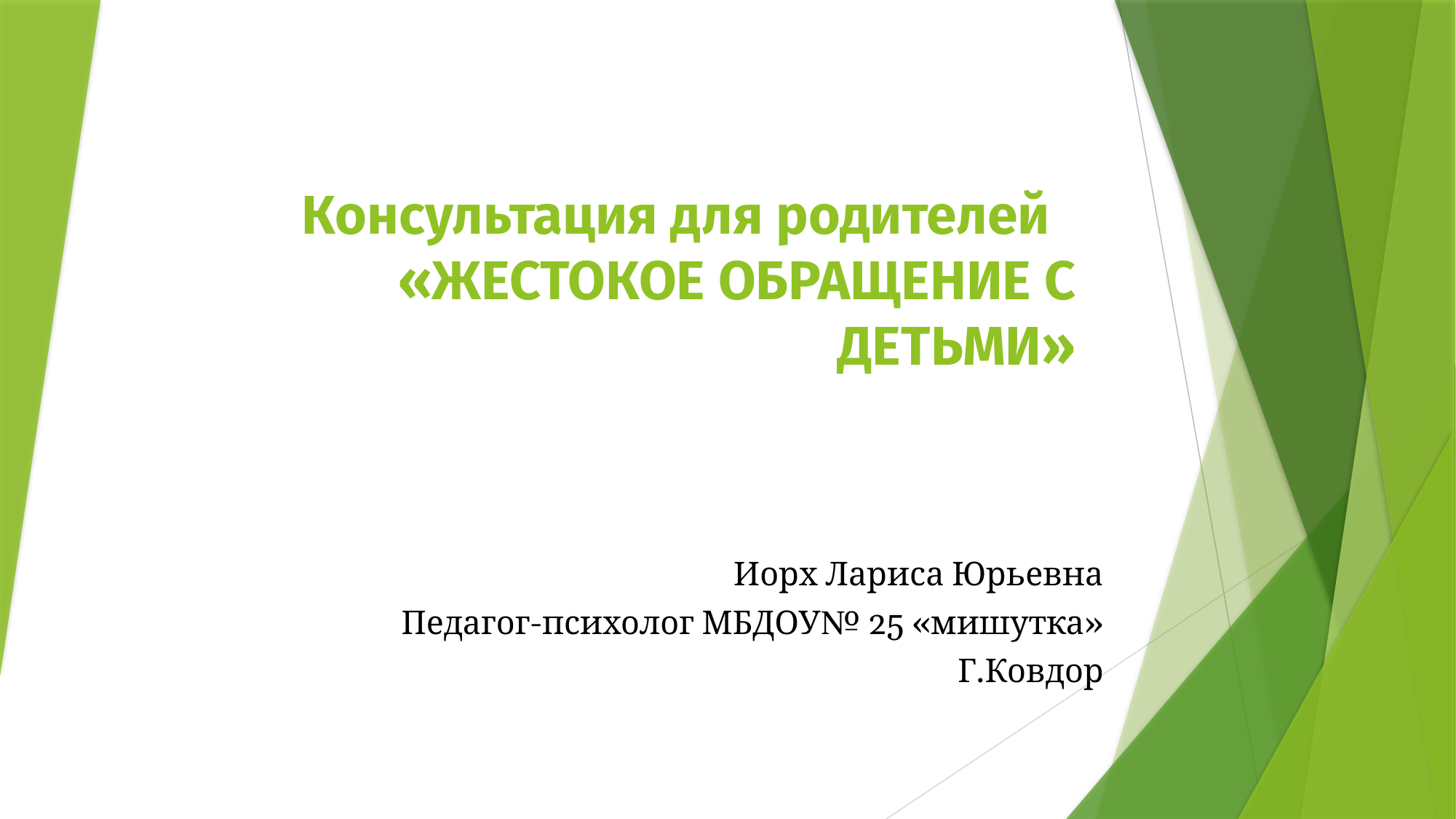

# Консультация для родителей   «ЖЕСТОКОЕ ОБРАЩЕНИЕ С ДЕТЬМИ»
Иорх Лариса Юрьевна
Педагог-психолог МБДОУ№ 25 «мишутка»
Г.Ковдор